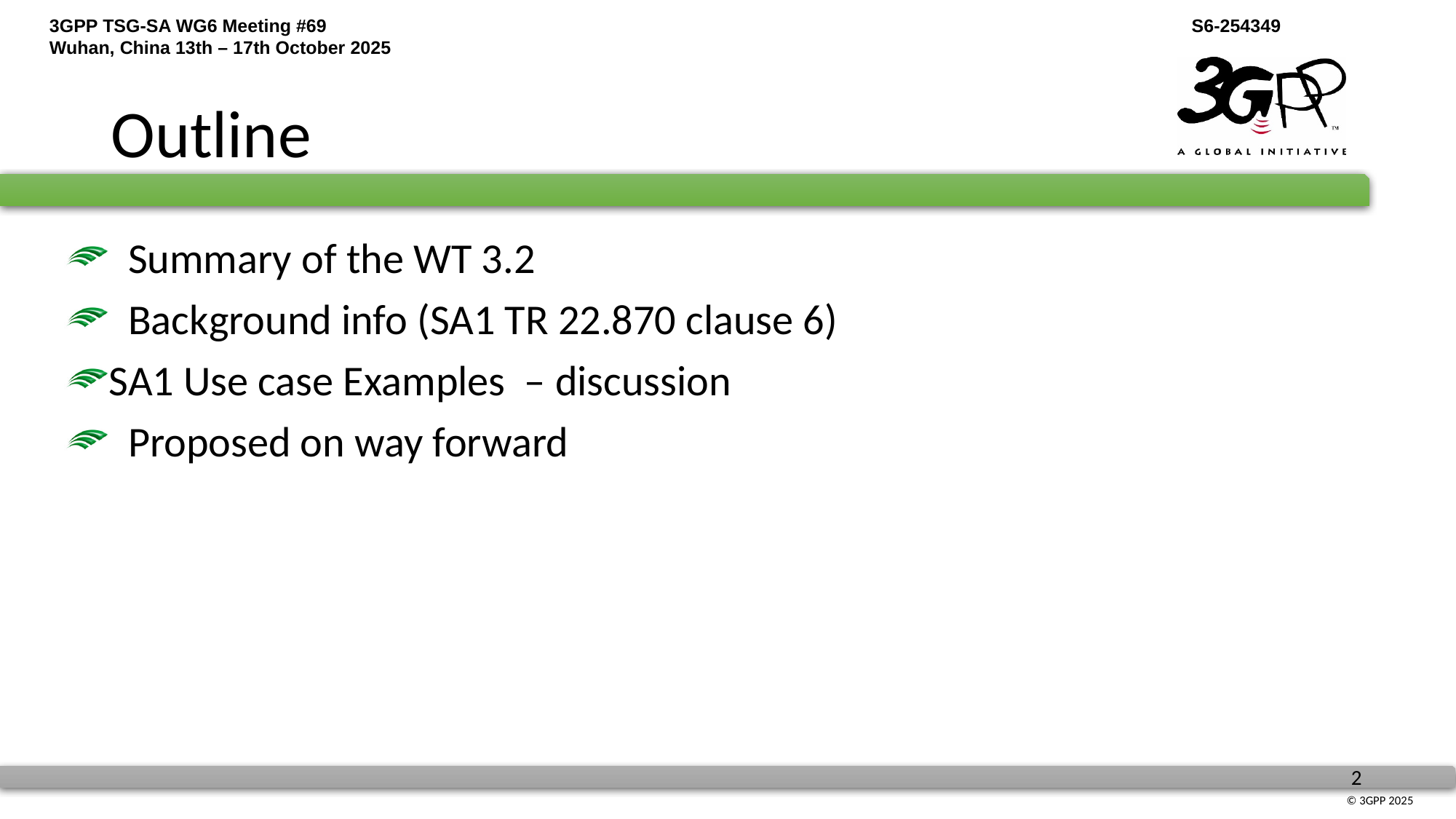

# Outline
  Summary of the WT 3.2
  Background info (SA1 TR 22.870 clause 6)
SA1 Use case Examples  – discussion
  Proposed on way forward